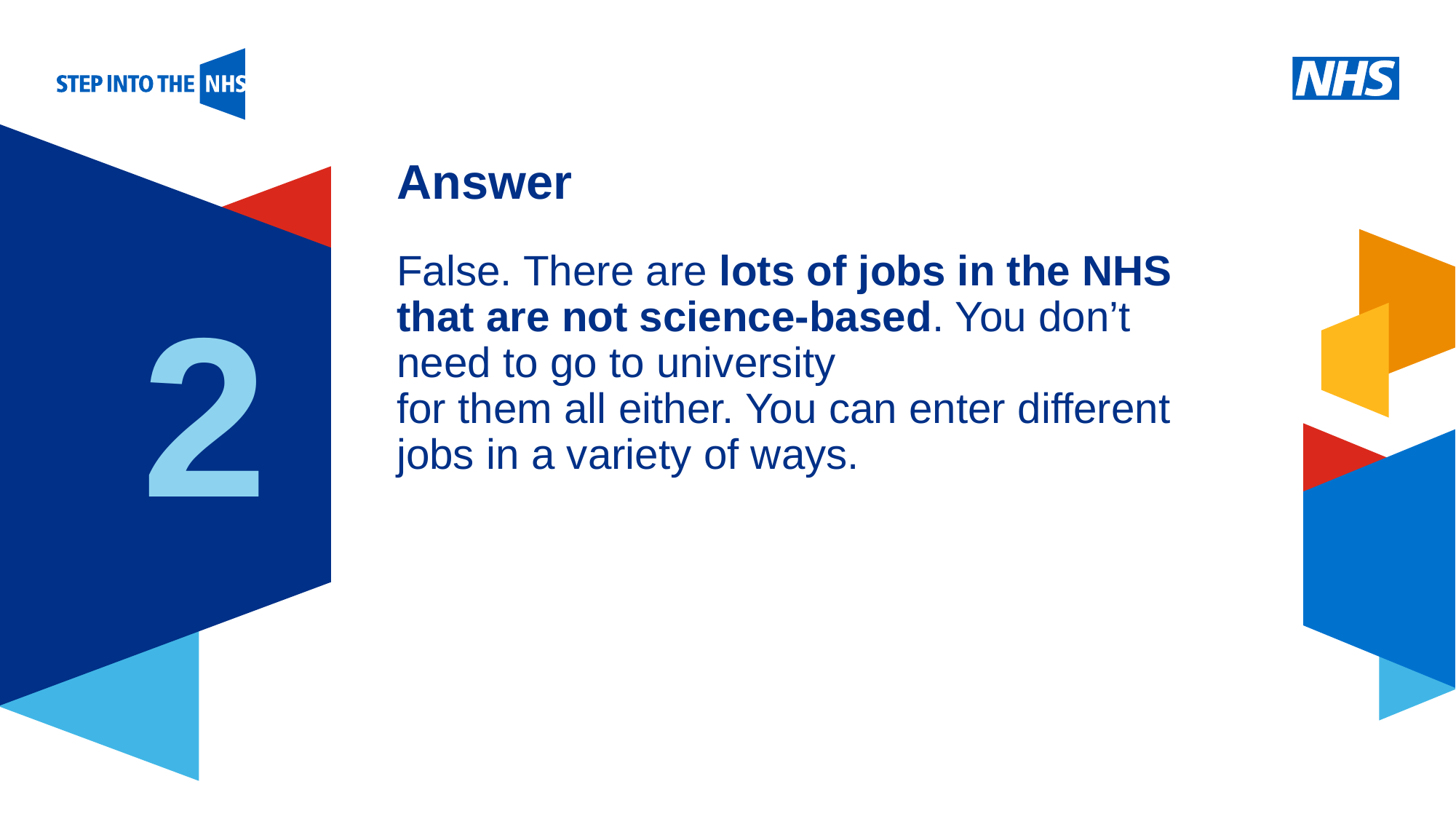

# Answer
False. There are lots of jobs in the NHS that are not science-based. You don’t need to go to university
for them all either. You can enter different jobs in a variety of ways.
2